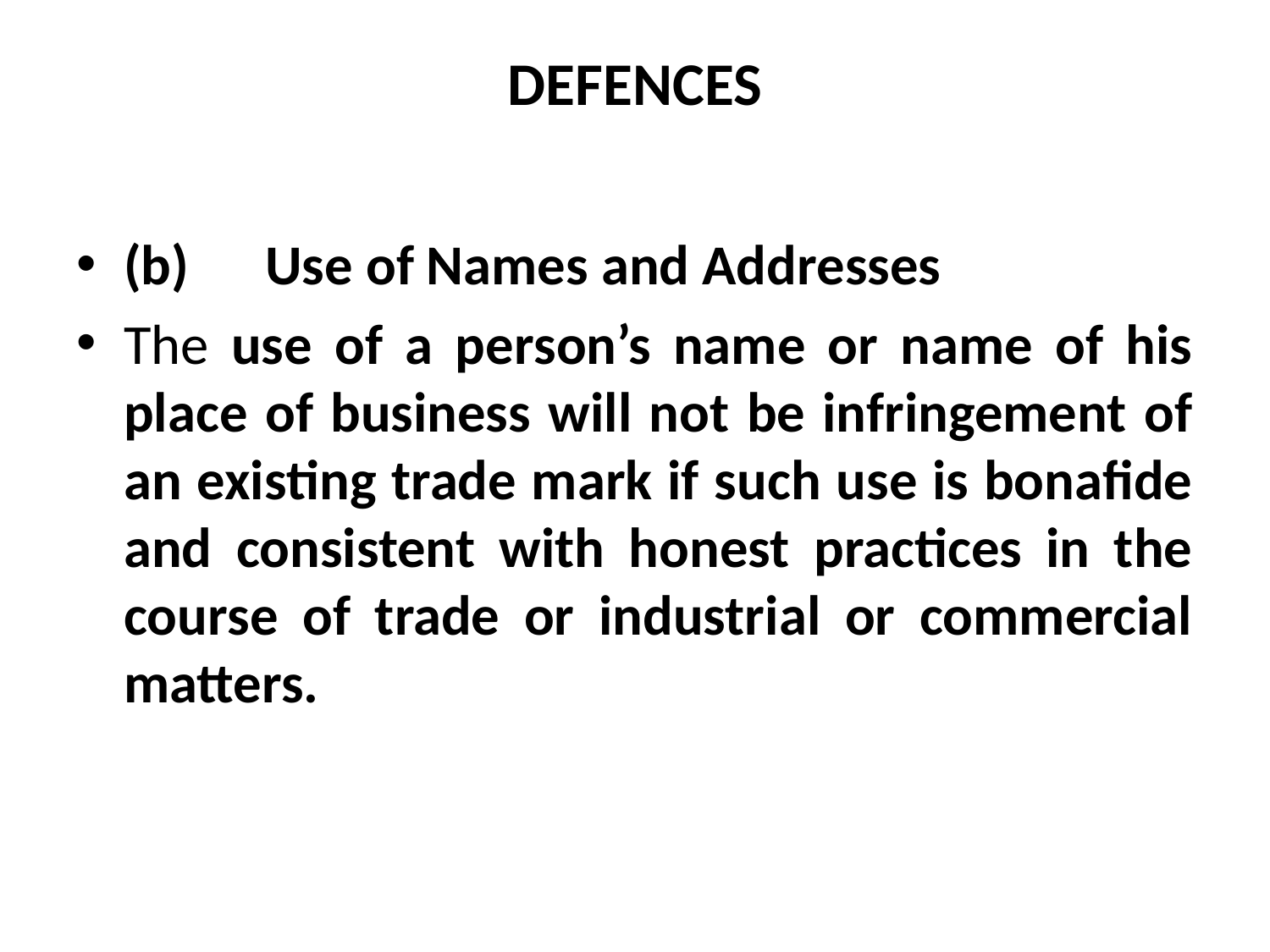

# DEFENCES
(b)      Use of Names and Addresses
The use of a person’s name or name of his place of business will not be infringement of an existing trade mark if such use is bonafide and consistent with honest practices in the course of trade or industrial or commercial matters.